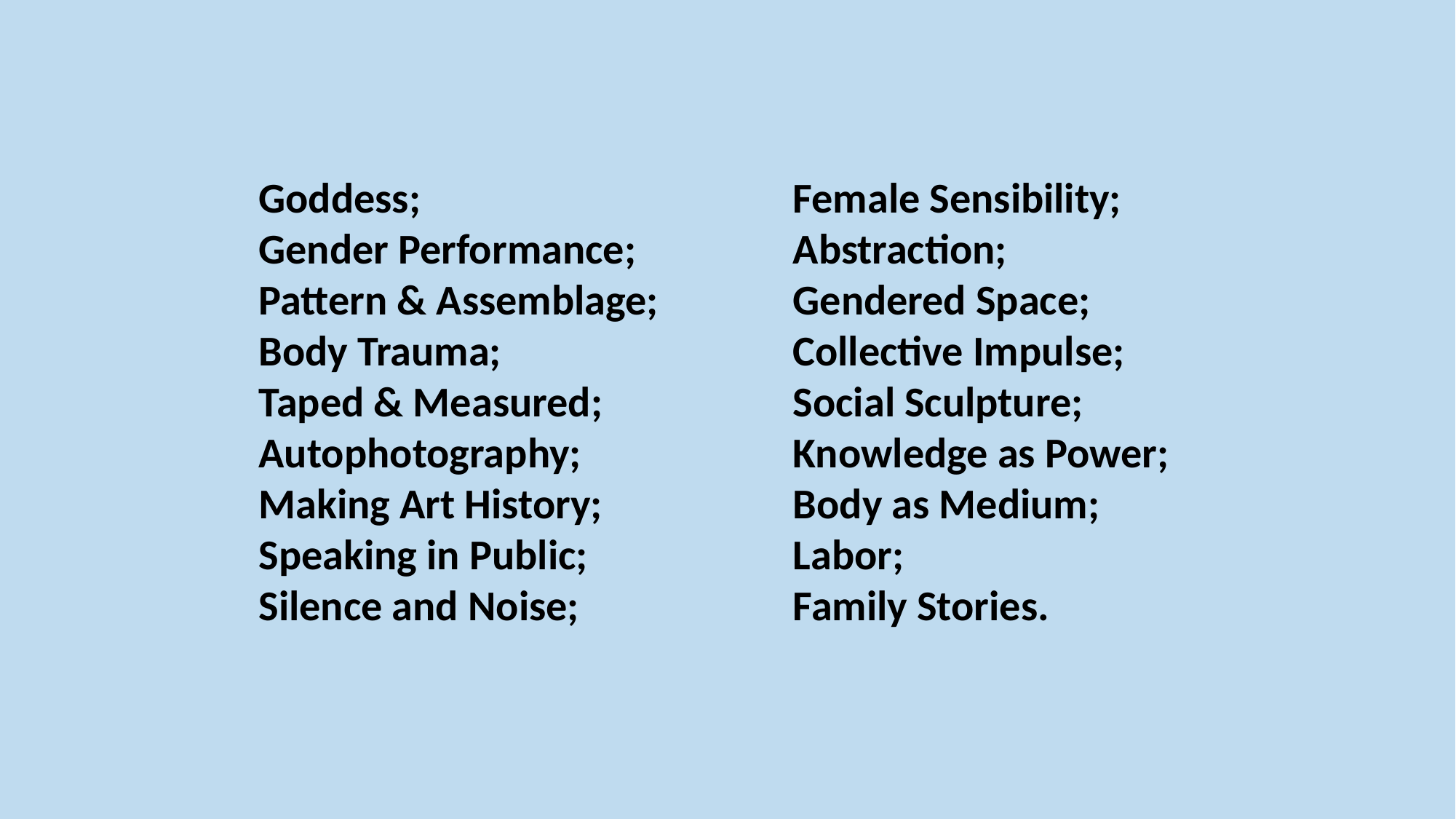

Goddess;
Gender Performance;
Pattern & Assemblage;
Body Trauma;
Taped & Measured;
Autophotography;
Making Art History;
Speaking in Public;
Silence and Noise;
Female Sensibility;
Abstraction;
Gendered Space;
Collective Impulse;
Social Sculpture;
Knowledge as Power;
Body as Medium;
Labor;
Family Stories.